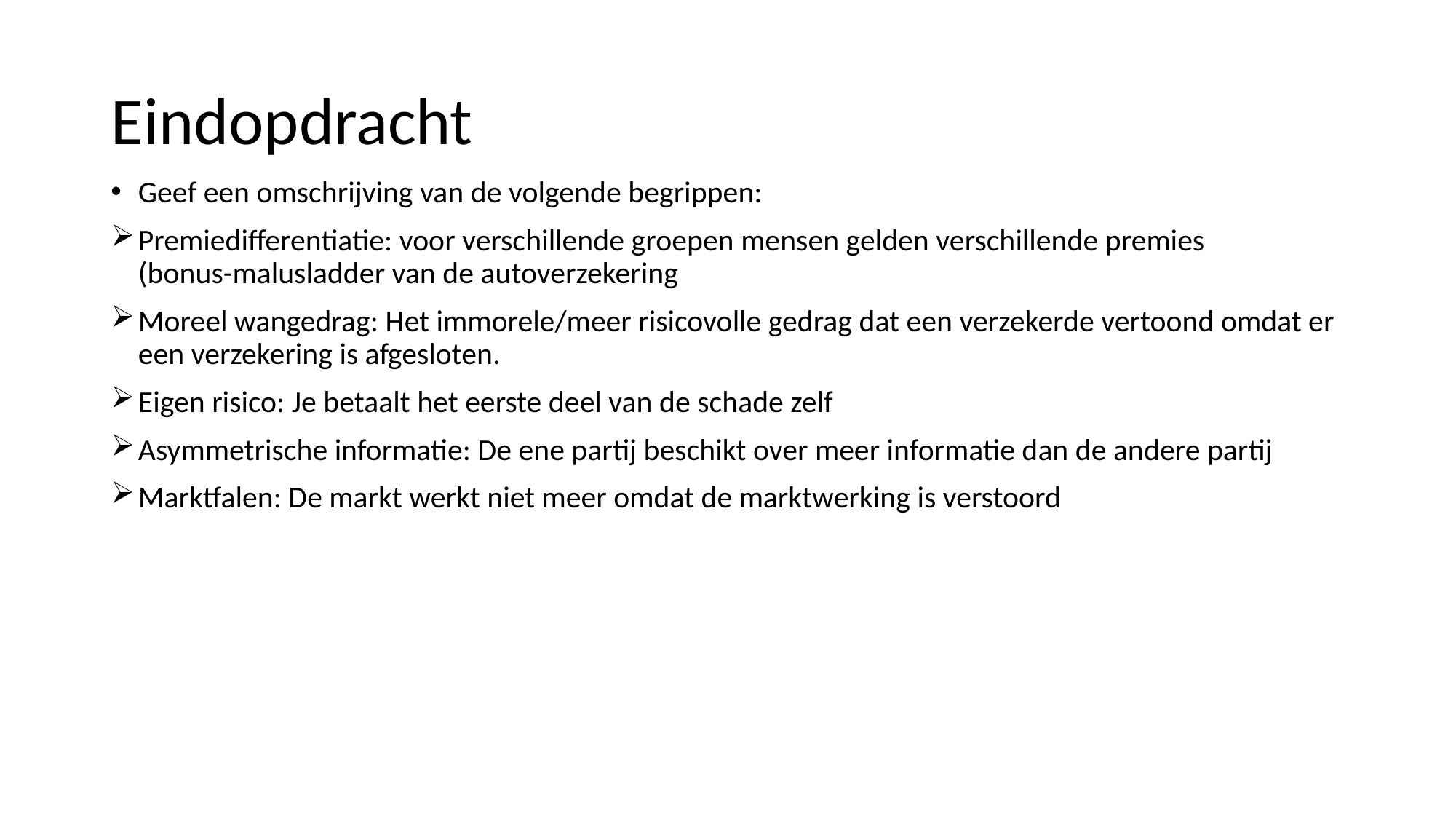

# Eindopdracht
Geef een omschrijving van de volgende begrippen:
Premiedifferentiatie: voor verschillende groepen mensen gelden verschillende premies
(bonus-malusladder van de autoverzekering
Moreel wangedrag: Het immorele/meer risicovolle gedrag dat een verzekerde vertoond omdat er een verzekering is afgesloten.
Eigen risico: Je betaalt het eerste deel van de schade zelf
Asymmetrische informatie: De ene partij beschikt over meer informatie dan de andere partij
Marktfalen: De markt werkt niet meer omdat de marktwerking is verstoord